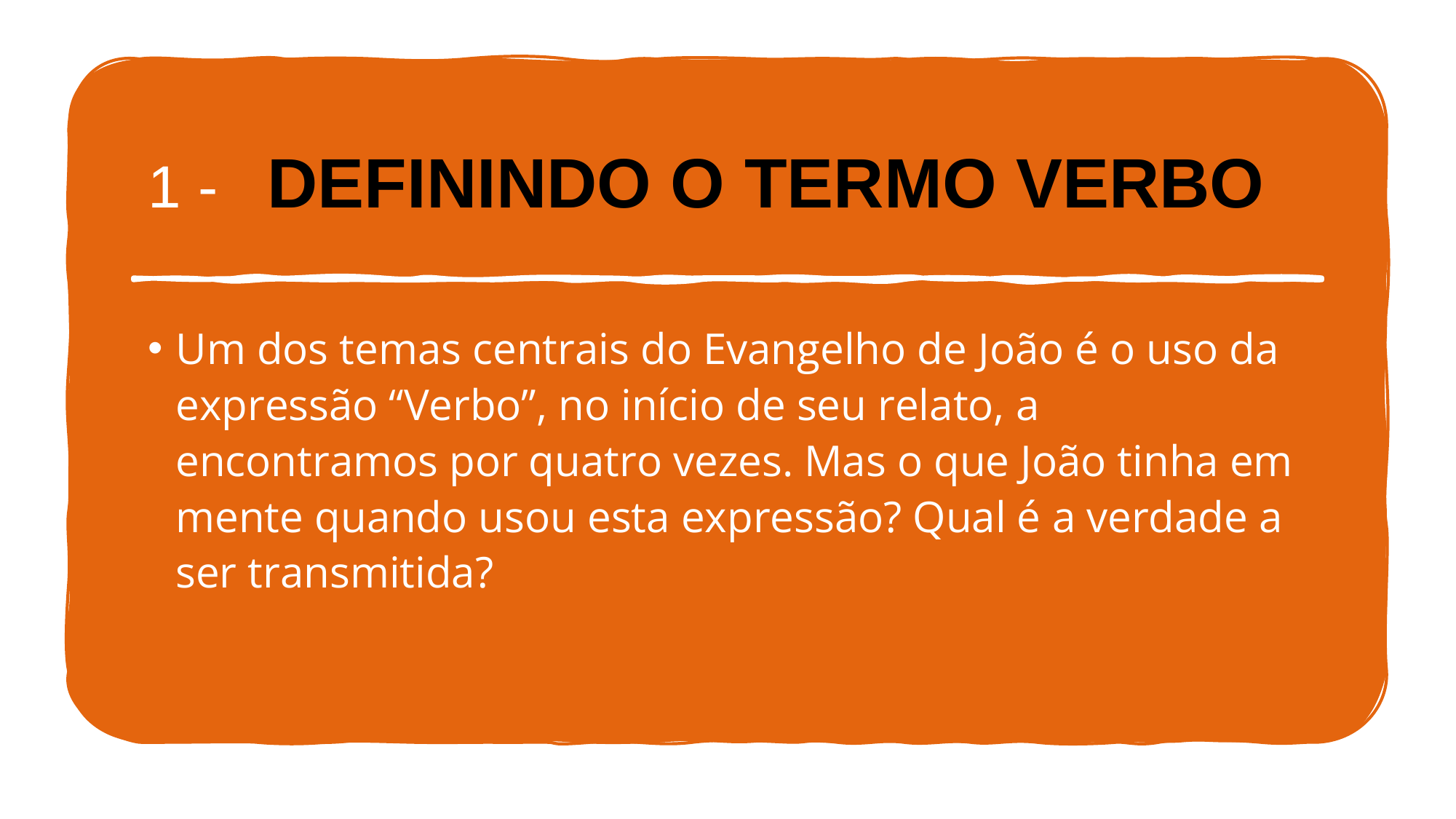

# 1 -   DEFININDO O TERMO VERBO

Um dos temas centrais do Evangelho de João é o uso da expressão “Verbo”, no início de seu relato, a encontramos por quatro vezes. Mas o que João tinha em mente quando usou esta expressão? Qual é a verdade a ser transmitida?